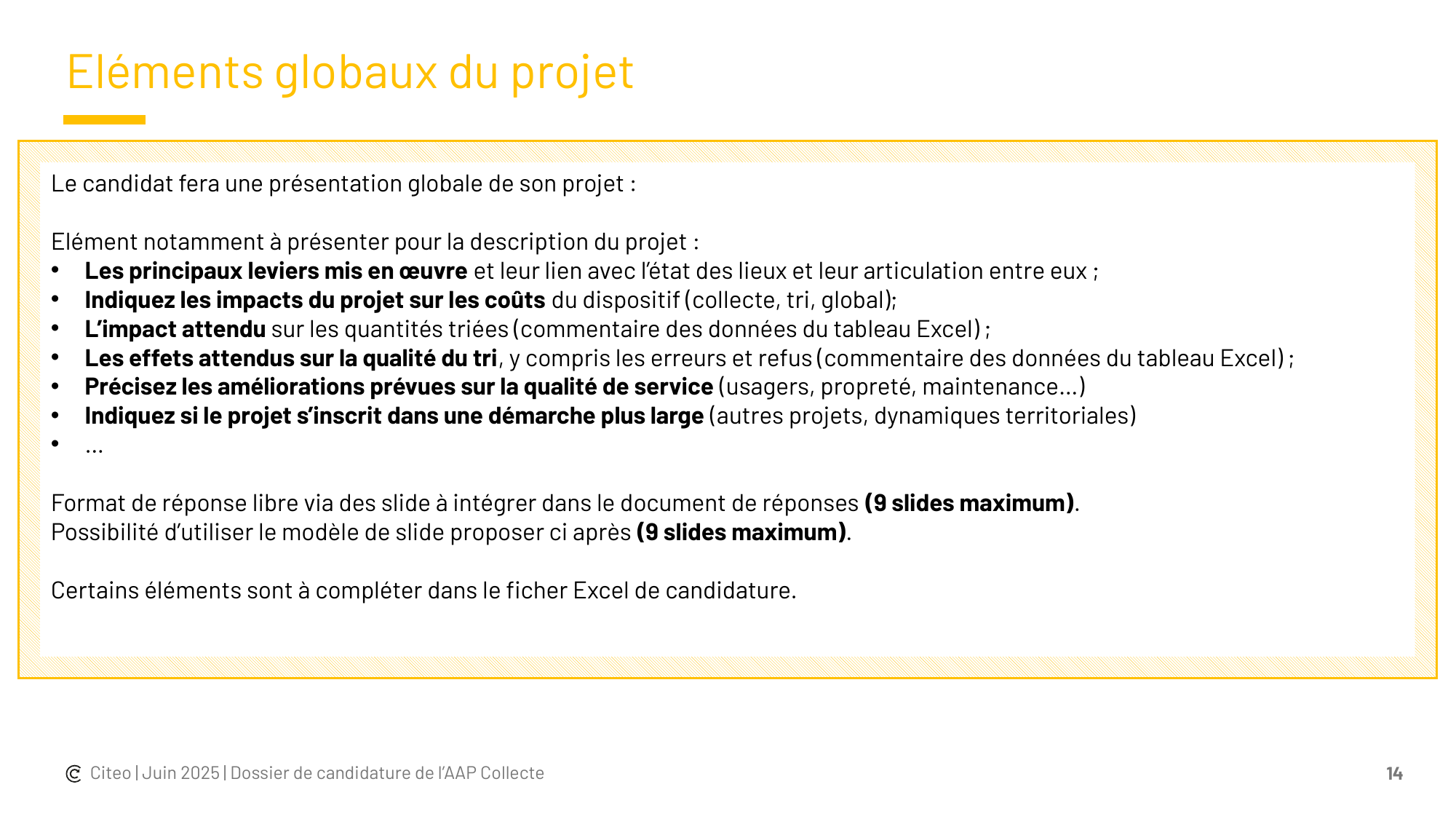

# Eléments globaux du projet

Le candidat fera une présentation globale de son projet :

Elément notamment à présenter pour la description du projet :
Les principaux leviers mis en œuvre et leur lien avec l’état des lieux et leur articulation entre eux ;
Indiquez les impacts du projet sur les coûts du dispositif (collecte, tri, global);
L’impact attendu sur les quantités triées (commentaire des données du tableau Excel) ;
Les effets attendus sur la qualité du tri, y compris les erreurs et refus (commentaire des données du tableau Excel) ;
Précisez les améliorations prévues sur la qualité de service (usagers, propreté, maintenance…)
Indiquez si le projet s’inscrit dans une démarche plus large (autres projets, dynamiques territoriales)
…

Format de réponse libre via des slide à intégrer dans le document de réponses (9 slides maximum).
Possibilité d’utiliser le modèle de slide proposer ci après (9 slides maximum).

Certains éléments sont à compléter dans le ficher Excel de candidature.
Citeo | Juin 2025 | Dossier de candidature de l’AAP Collecte
14